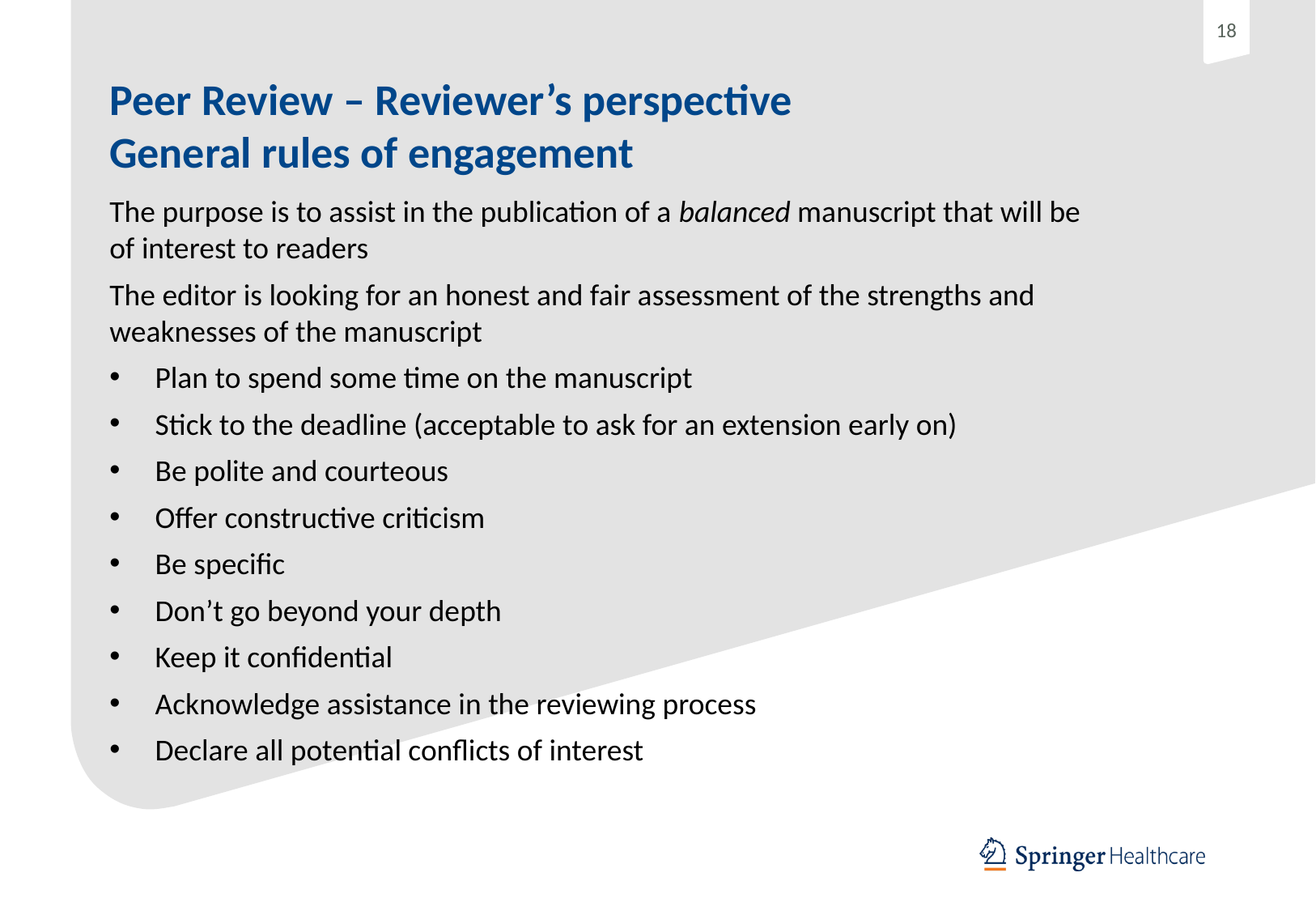

# Peer Review – Reviewer’s perspective General rules of engagement
The purpose is to assist in the publication of a balanced manuscript that will be of interest to readers
The editor is looking for an honest and fair assessment of the strengths and weaknesses of the manuscript
Plan to spend some time on the manuscript
Stick to the deadline (acceptable to ask for an extension early on)
Be polite and courteous
Offer constructive criticism
Be specific
Don’t go beyond your depth
Keep it confidential
Acknowledge assistance in the reviewing process
Declare all potential conflicts of interest